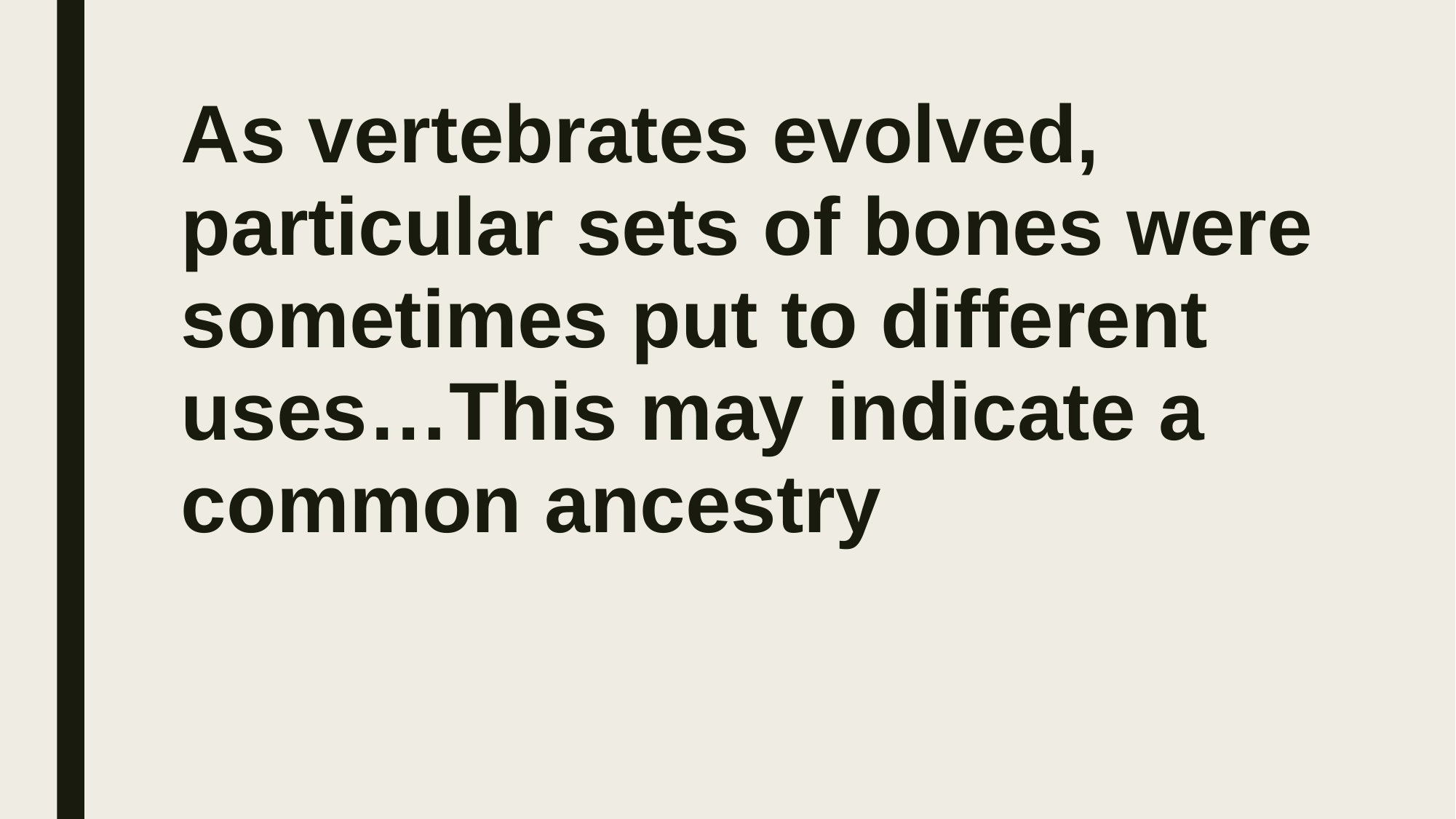

As vertebrates evolved, particular sets of bones were sometimes put to different uses…This may indicate a common ancestry